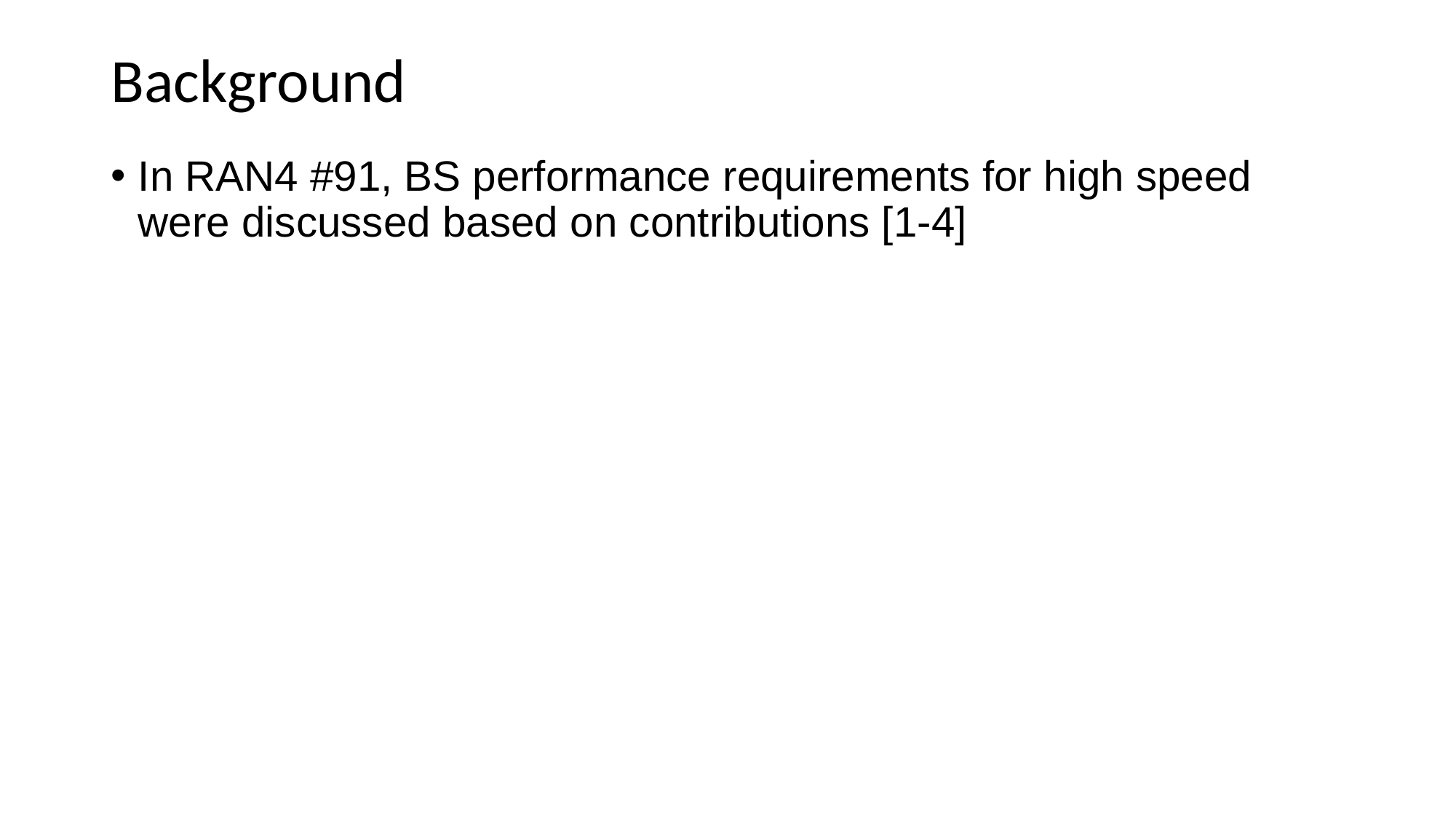

# Background
In RAN4 #91, BS performance requirements for high speed were discussed based on contributions [1-4]